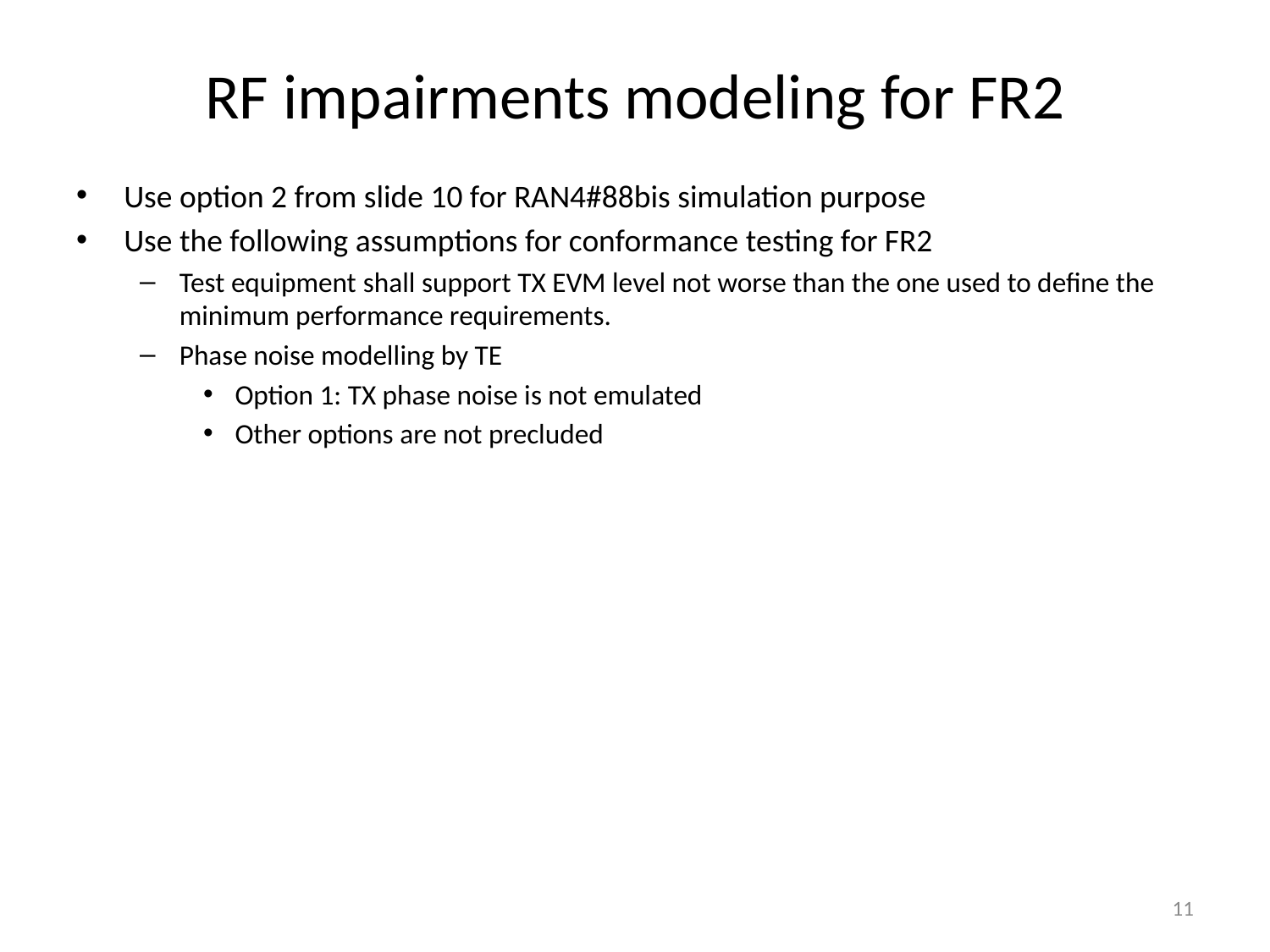

# RF impairments modeling for FR2
Use option 2 from slide 10 for RAN4#88bis simulation purpose
Use the following assumptions for conformance testing for FR2
Test equipment shall support TX EVM level not worse than the one used to define the minimum performance requirements.
Phase noise modelling by TE
Option 1: TX phase noise is not emulated
Other options are not precluded

11